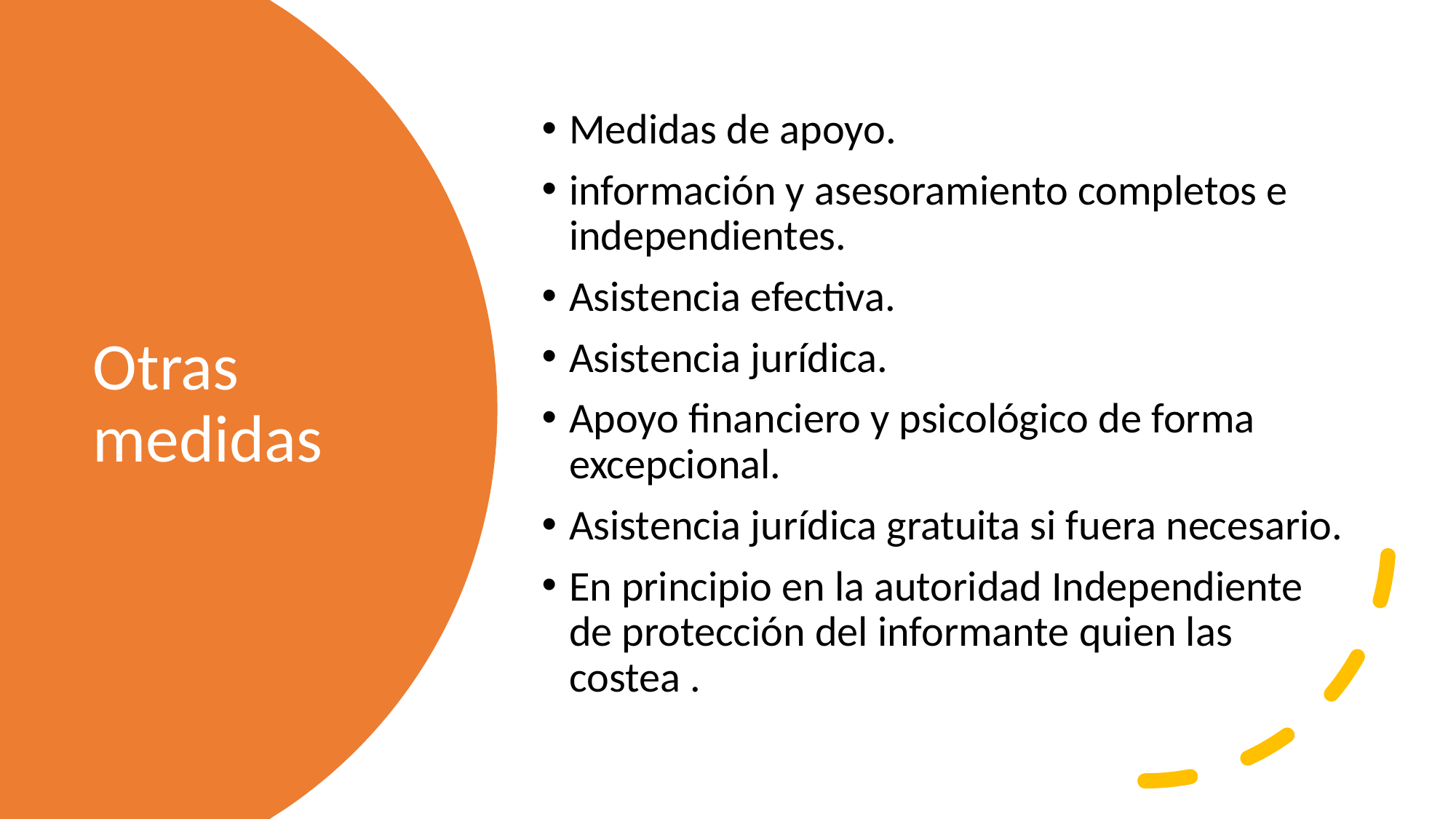

Medidas de apoyo.
información y asesoramiento completos e independientes.
Asistencia efectiva.
Asistencia jurídica.
Apoyo financiero y psicológico de forma excepcional.
Asistencia jurídica gratuita si fuera necesario.
En principio en la autoridad Independiente de protección del informante quien las costea .
# Otras medidas